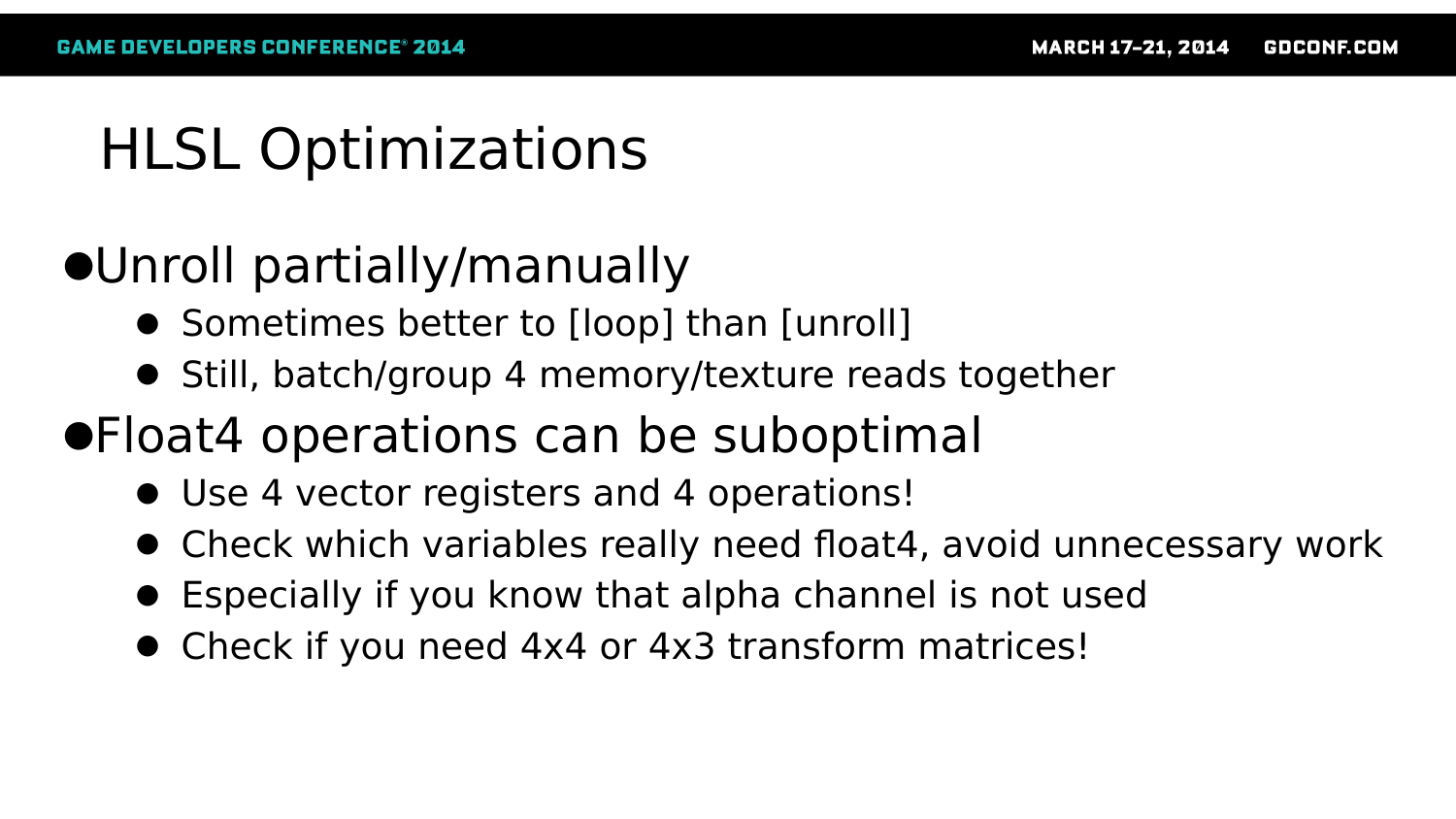

# HLSL Optimizations
Unroll partially/manually
Sometimes better to [loop] than [unroll]
Still, batch/group 4 memory/texture reads together
Float4 operations can be suboptimal
Use 4 vector registers and 4 operations!
Check which variables really need float4, avoid unnecessary work
Especially if you know that alpha channel is not used
Check if you need 4x4 or 4x3 transform matrices!